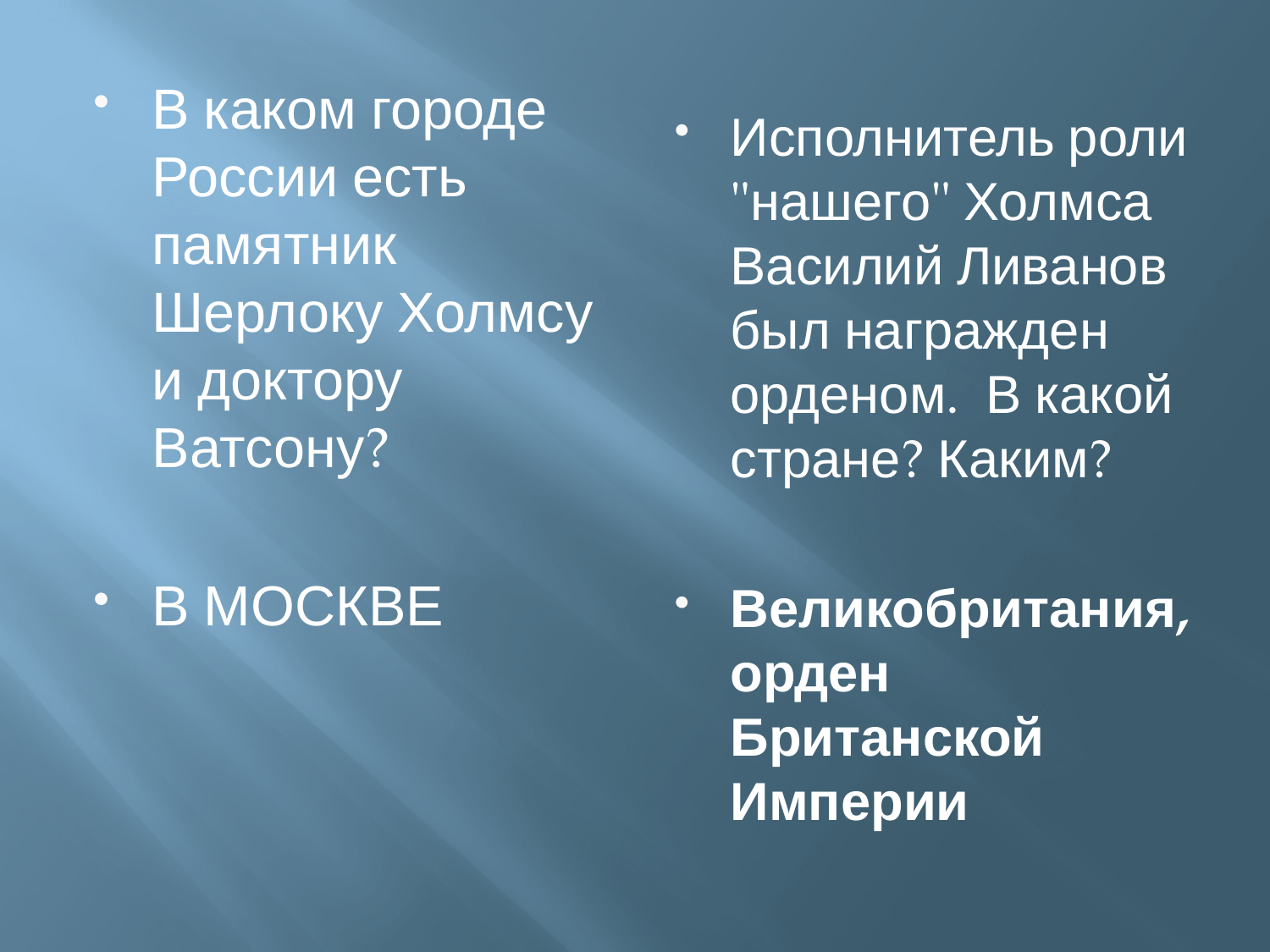

#
В каком городе России есть памятник Шерлоку Холмсу и доктору Ватсону?

В МОСКВЕ

Исполнитель роли "нашего" Холмса Василий Ливанов был награжден орденом.  В какой стране? Каким?

Великобритания, орден Британской Империи